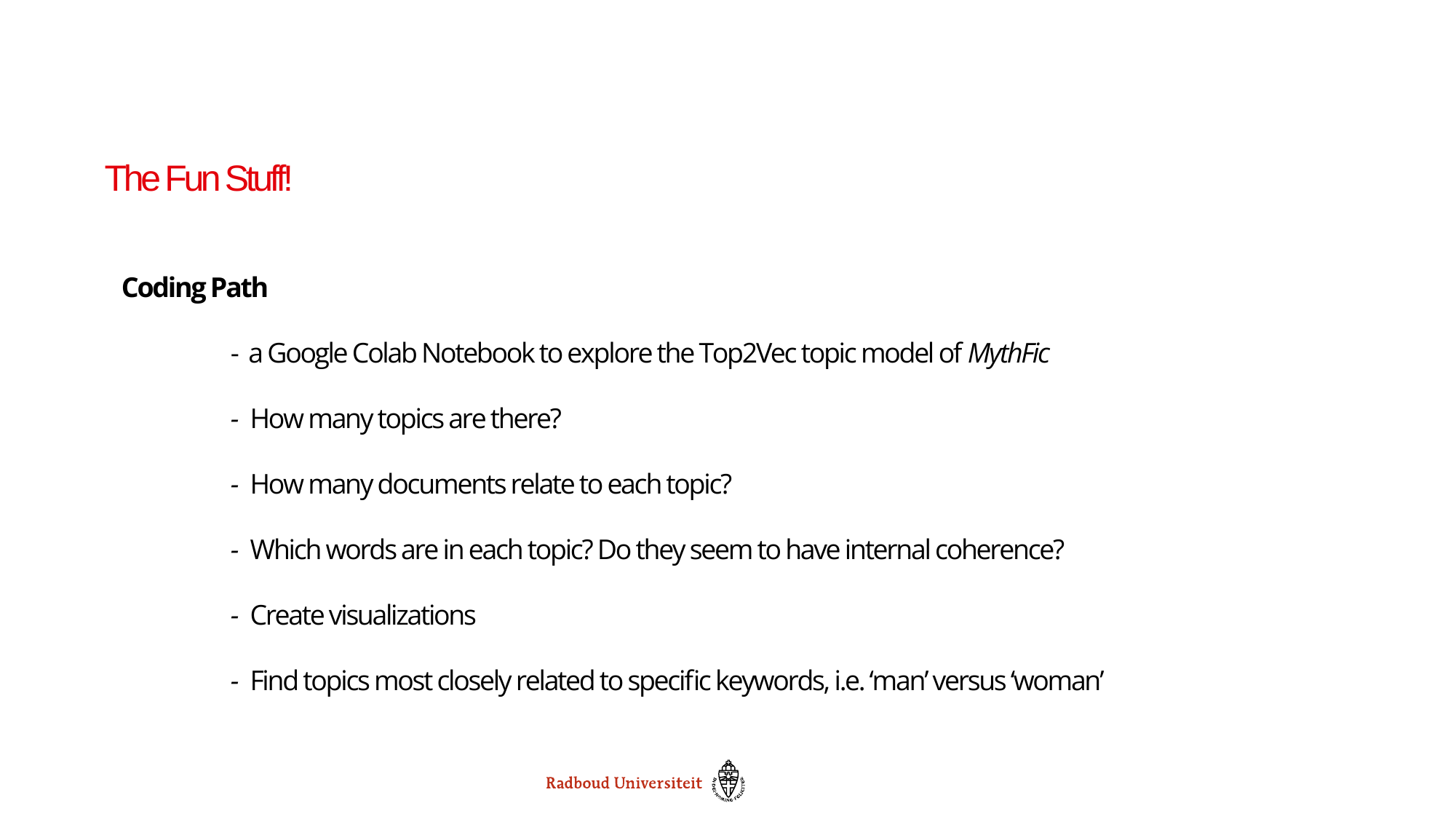

# The Fun Stuff!
Coding Path
	-  a Google Colab Notebook to explore the Top2Vec topic model of MythFic
	-  How many topics are there?
	-  How many documents relate to each topic?
	-  Which words are in each topic? Do they seem to have internal coherence?
	-  Create visualizations
	-  Find topics most closely related to specific keywords, i.e. ‘man’ versus ‘woman’